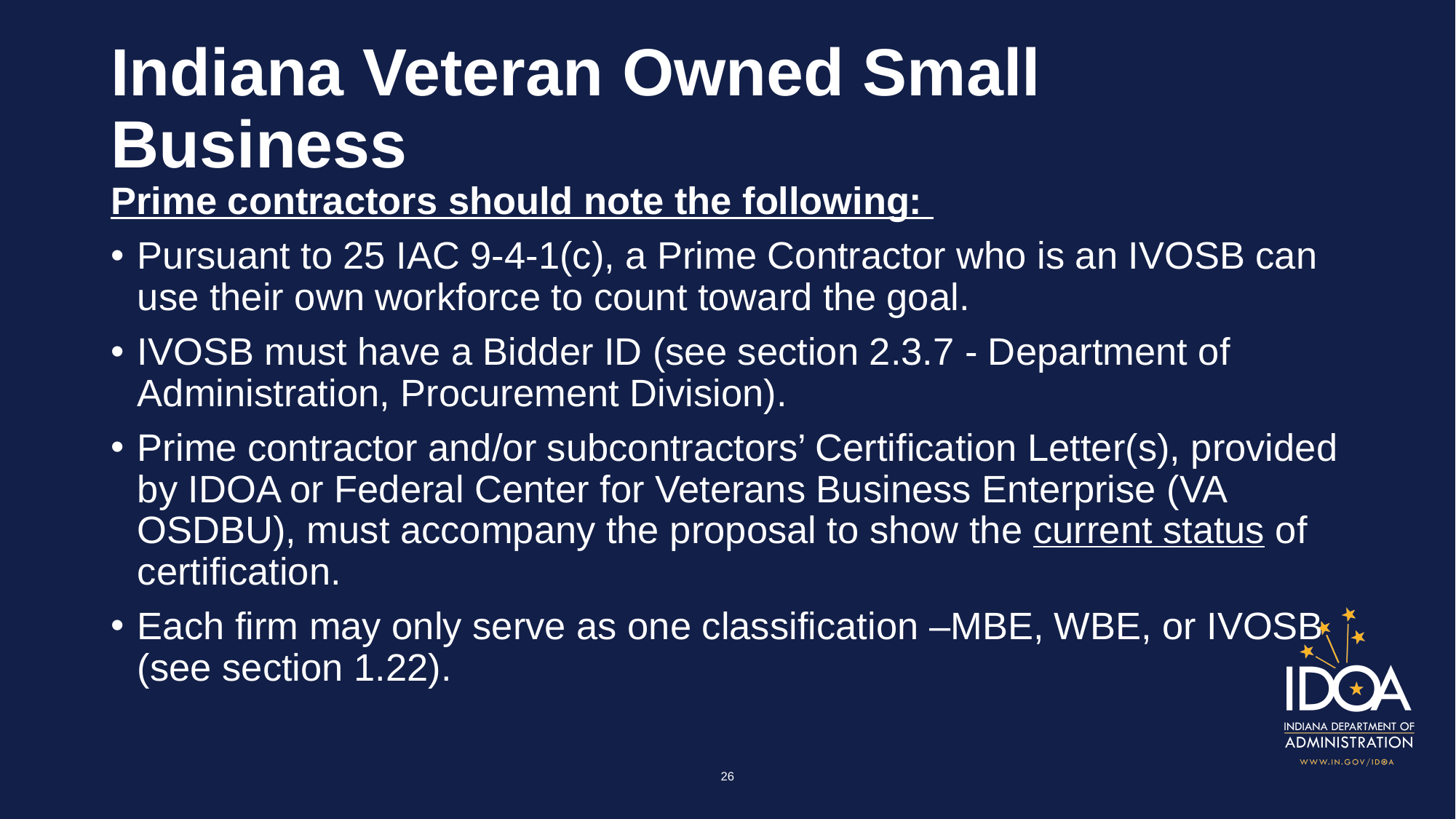

# Indiana Veteran Owned Small Business
Prime contractors should note the following:
Pursuant to 25 IAC 9-4-1(c), a Prime Contractor who is an IVOSB can use their own workforce to count toward the goal.
IVOSB must have a Bidder ID (see section 2.3.7 - Department of Administration, Procurement Division).
Prime contractor and/or subcontractors’ Certification Letter(s), provided by IDOA or Federal Center for Veterans Business Enterprise (VA OSDBU), must accompany the proposal to show the current status of certification.
Each firm may only serve as one classification –MBE, WBE, or IVOSB (see section 1.22).

26